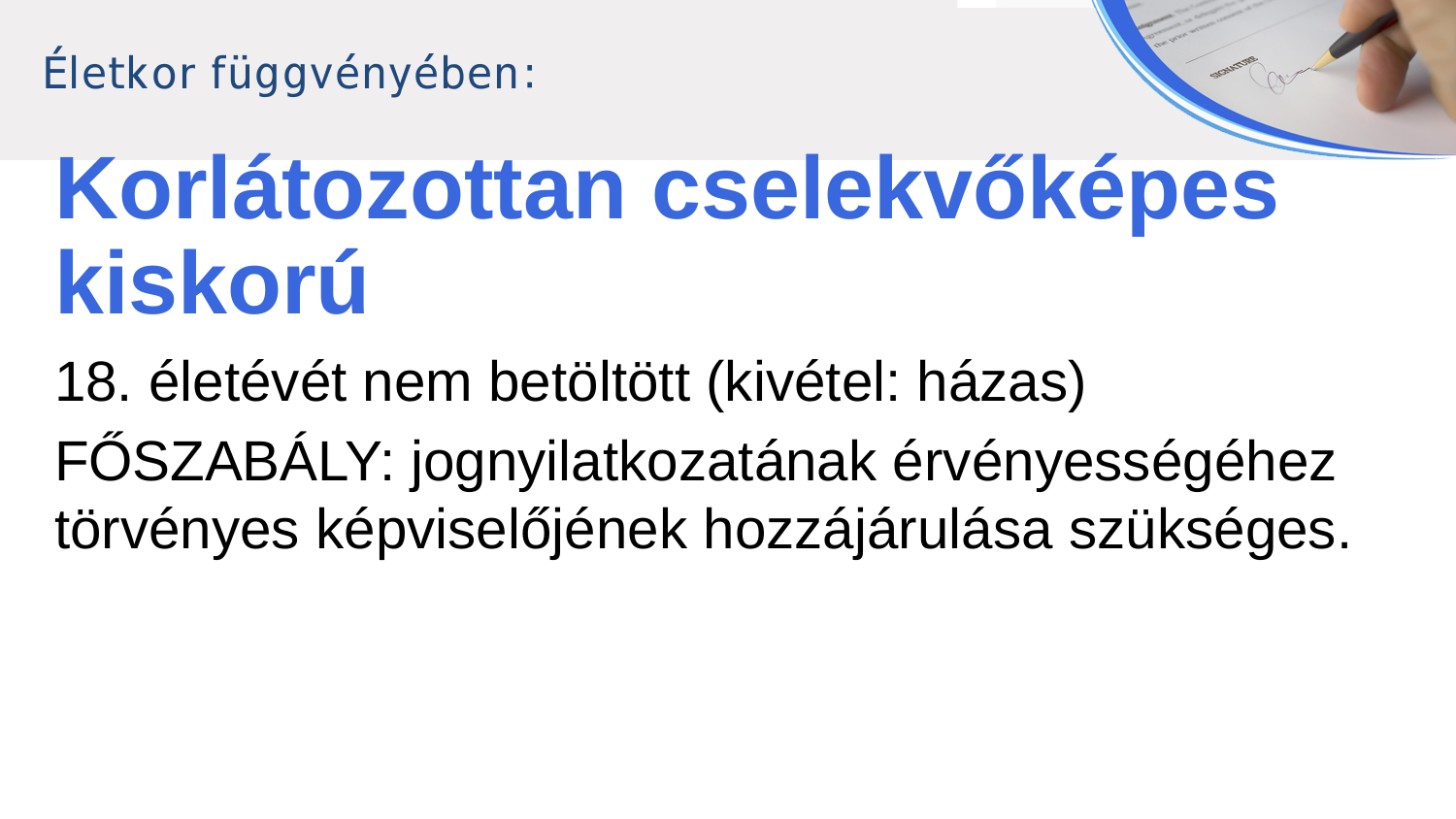

Életkor függvényében:
Korlátozottan cselekvőképes
kiskorú
18. életévét nem betöltött (kivétel: házas)
FŐSZABÁLY: jognyilatkozatának érvényességéhez törvényes képviselőjének hozzájárulása szükséges.